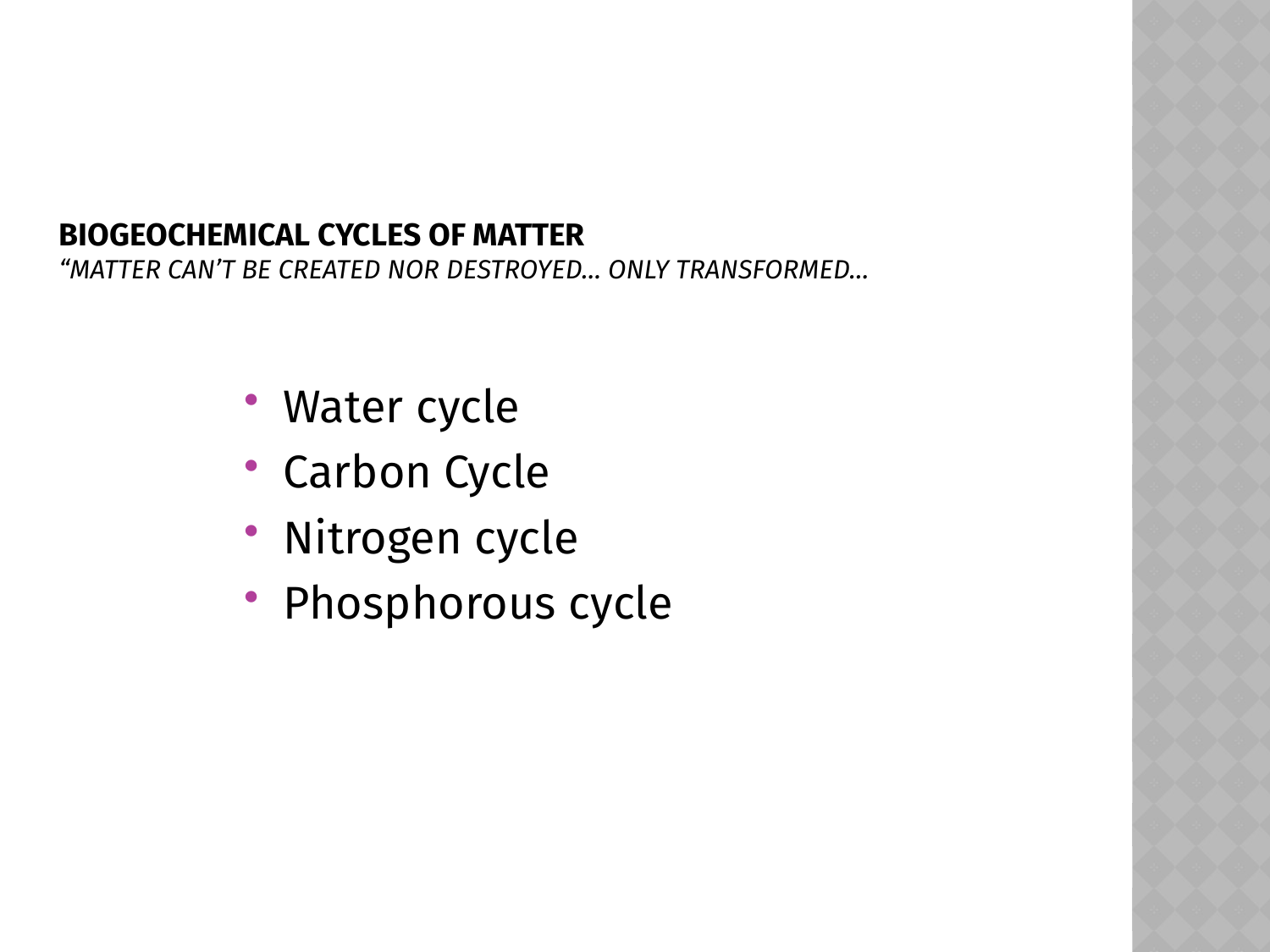

# Biogeochemical cycles of matter “Matter can’t be created nor destroyed… only transformed…
Water cycle
Carbon Cycle
Nitrogen cycle
Phosphorous cycle